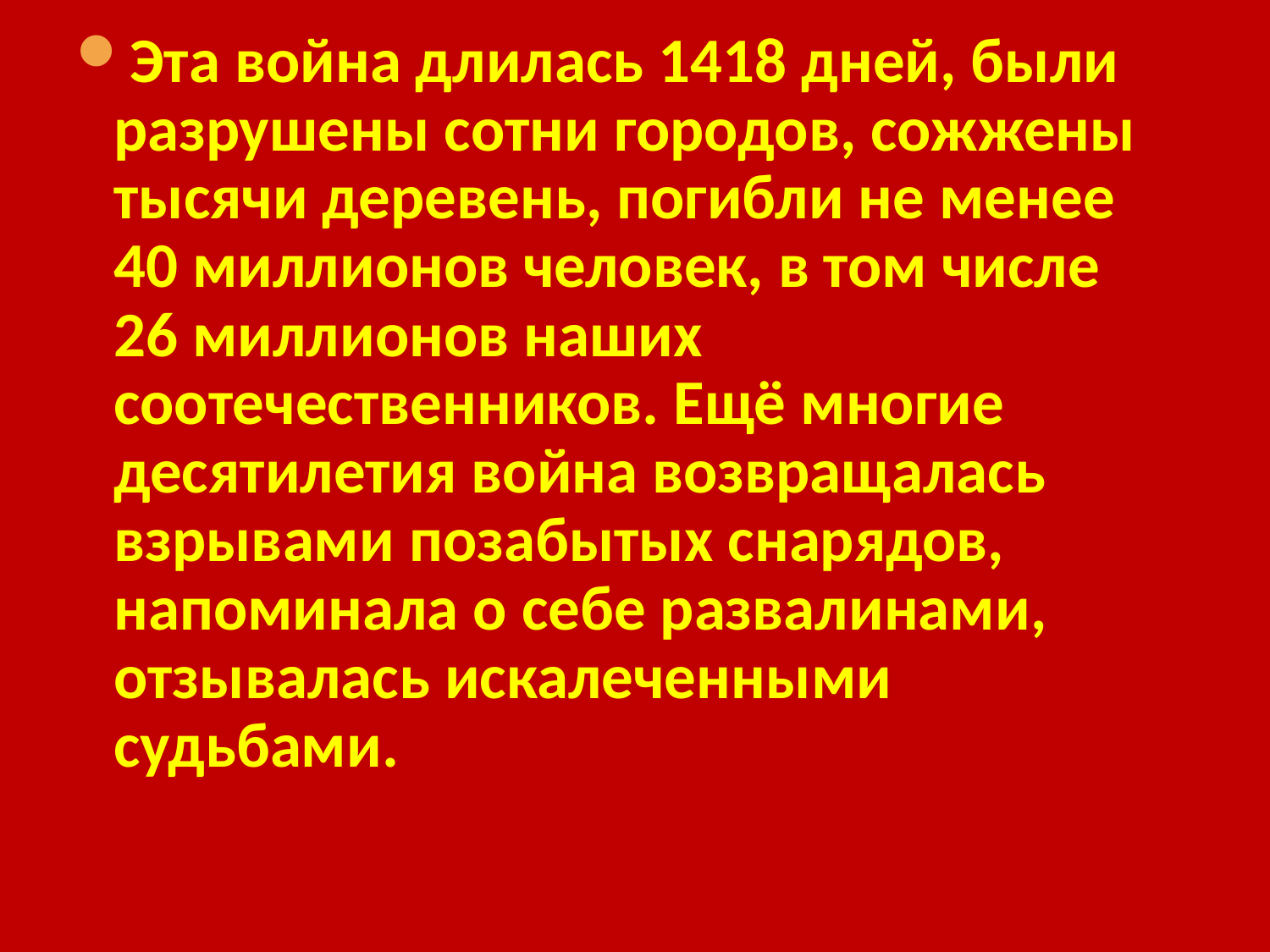

Эта война длилась 1418 дней, были разрушены сотни городов, сожжены тысячи деревень, погибли не менее 40 миллионов человек, в том числе 26 миллионов наших соотечественников. Ещё многие десятилетия война возвращалась взрывами позабытых снарядов, напоминала о себе развалинами, отзывалась искалеченными судьбами.
|  |
| --- |